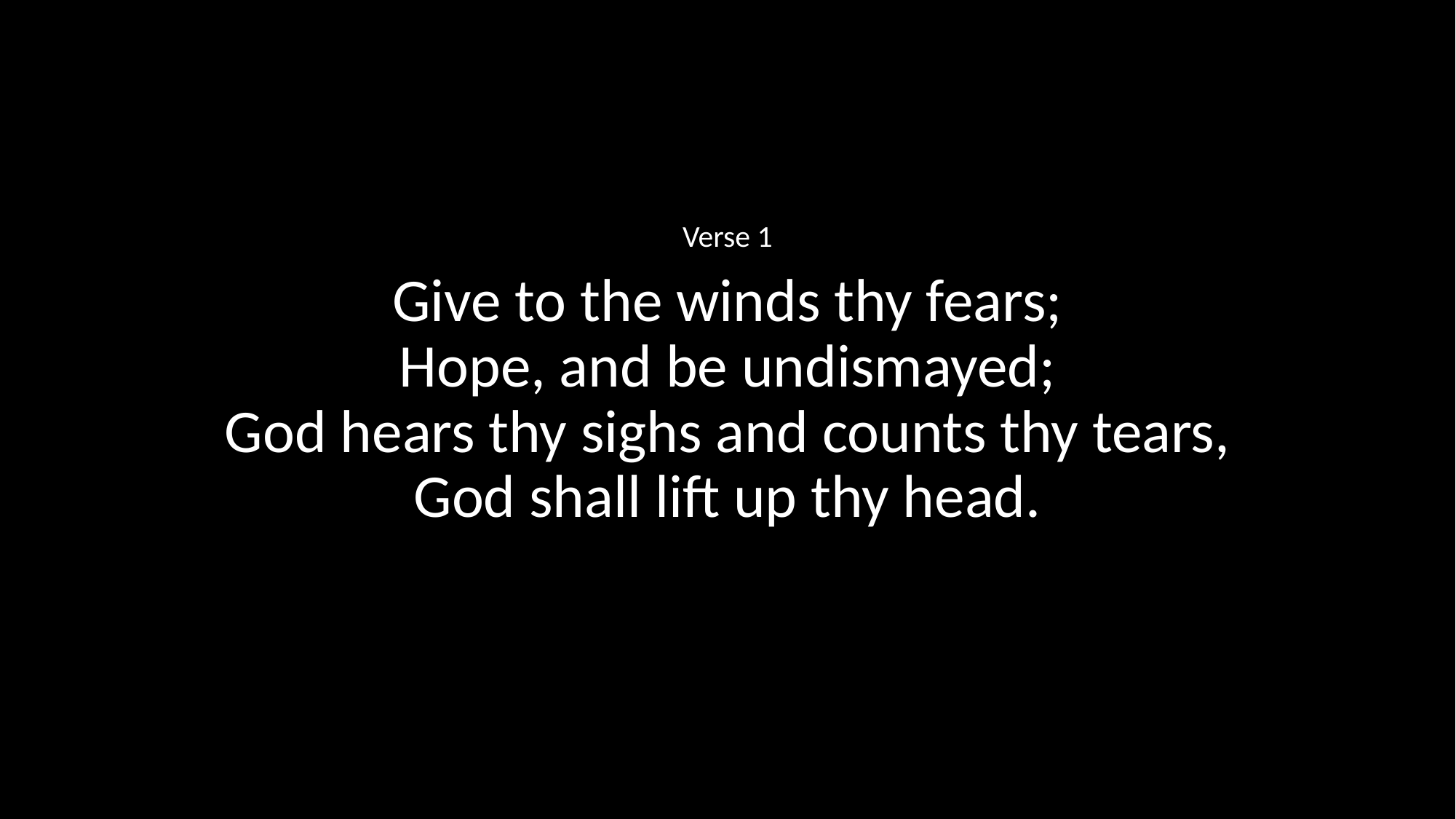

Verse 1
Give to the winds thy fears;
Hope, and be undismayed;
God hears thy sighs and counts thy tears,
God shall lift up thy head.